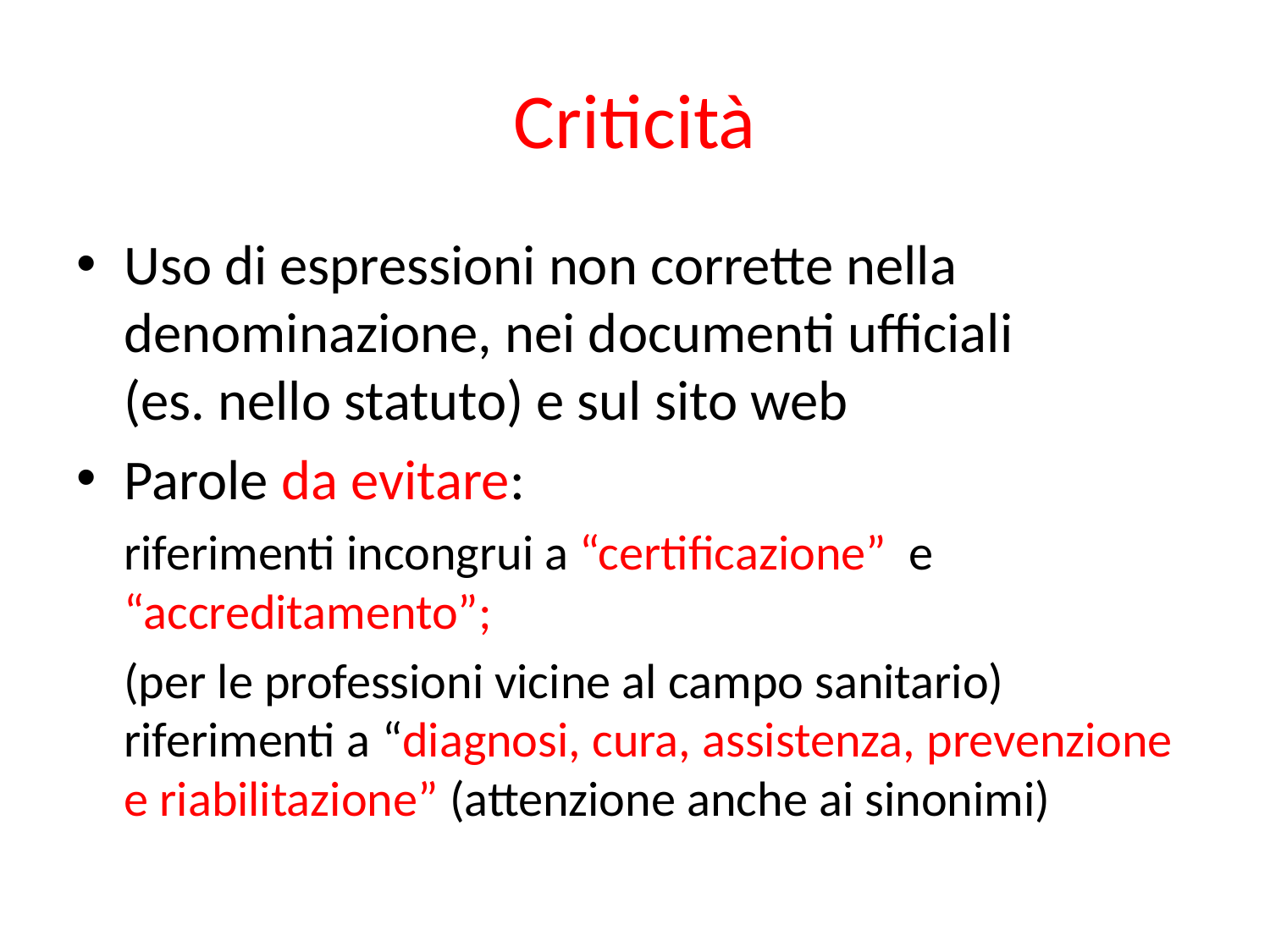

# Criticità
Uso di espressioni non corrette nella denominazione, nei documenti ufficiali            (es. nello statuto) e sul sito web
Parole da evitare:
	riferimenti incongrui a “certificazione”  e “accreditamento”;
	(per le professioni vicine al campo sanitario) riferimenti a “diagnosi, cura, assistenza, prevenzione e riabilitazione” (attenzione anche ai sinonimi)